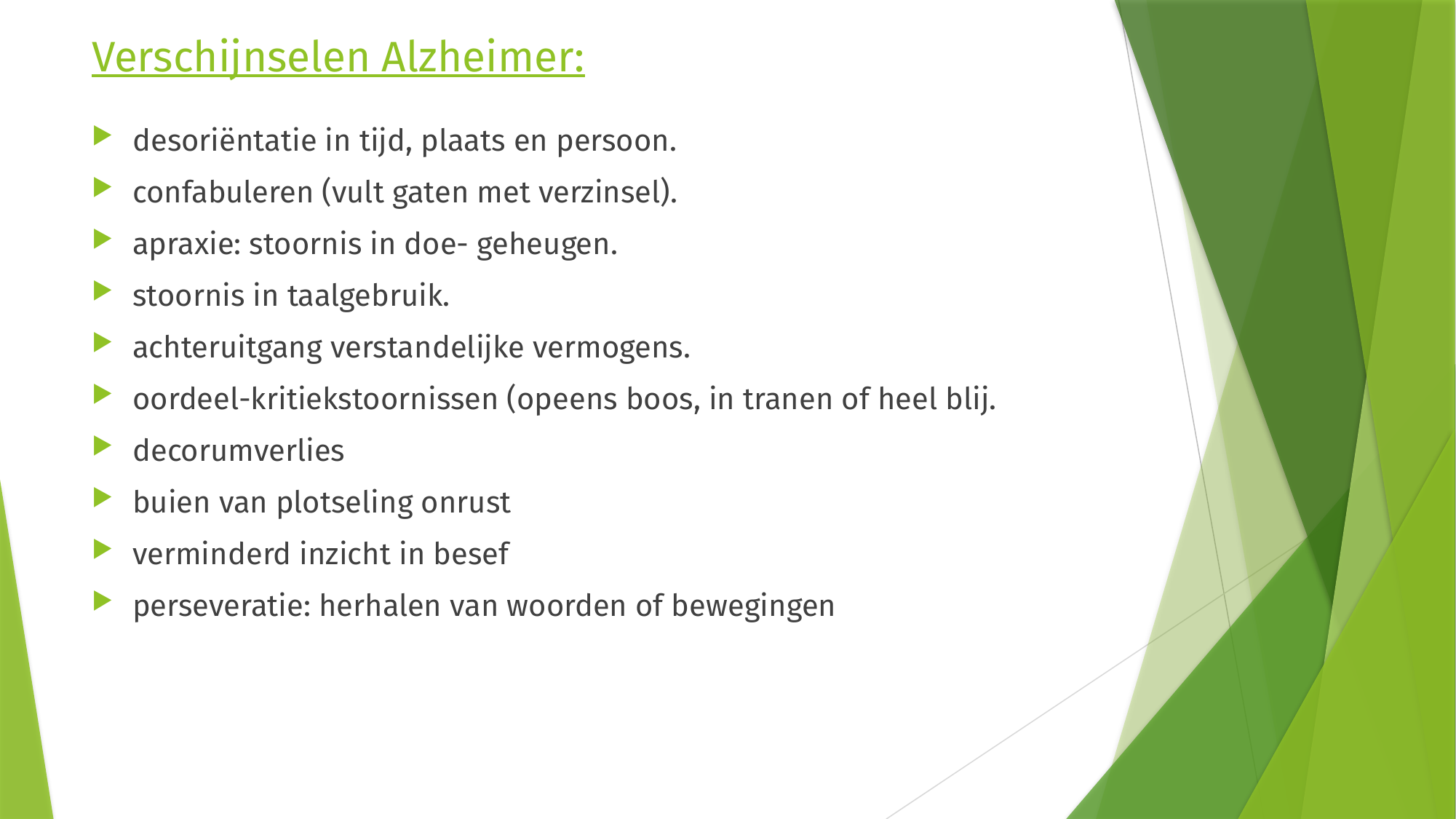

# Verschijnselen Alzheimer:
desoriëntatie in tijd, plaats en persoon.
confabuleren (vult gaten met verzinsel).
apraxie: stoornis in doe- geheugen.
stoornis in taalgebruik.
achteruitgang verstandelijke vermogens.
oordeel-kritiekstoornissen (opeens boos, in tranen of heel blij.
decorumverlies
buien van plotseling onrust
verminderd inzicht in besef
perseveratie: herhalen van woorden of bewegingen